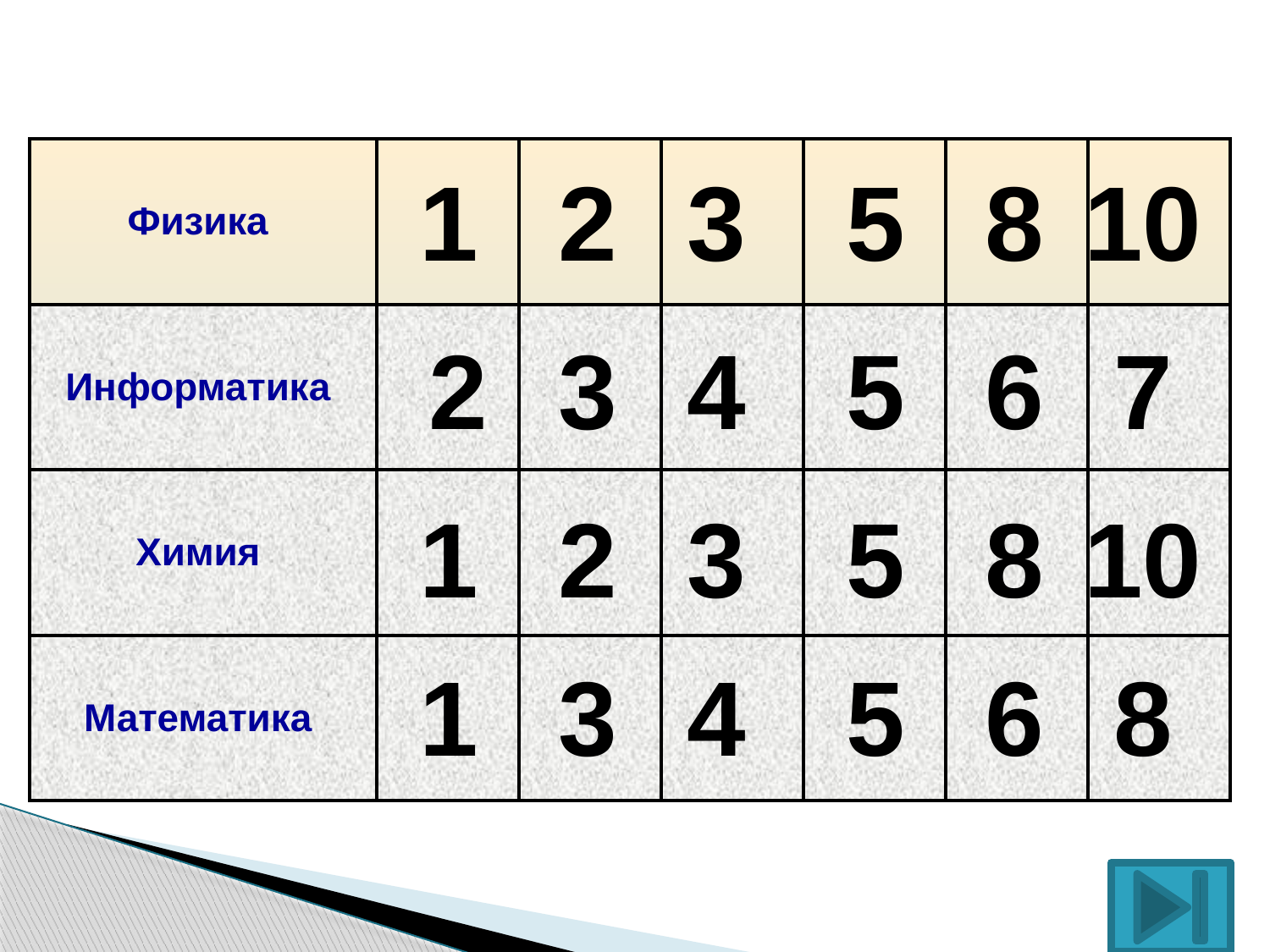

| Физика |  |  |  |  |  |  |
| --- | --- | --- | --- | --- | --- | --- |
| Информатика |  |  |  |  |  |  |
| Химия |  |  |  |  |  |  |
| Математика |  |  |  |  |  |  |
1
2
3
5
8
10
2
3
4
5
6
7
1
2
3
5
8
10
1
3
4
5
6
8